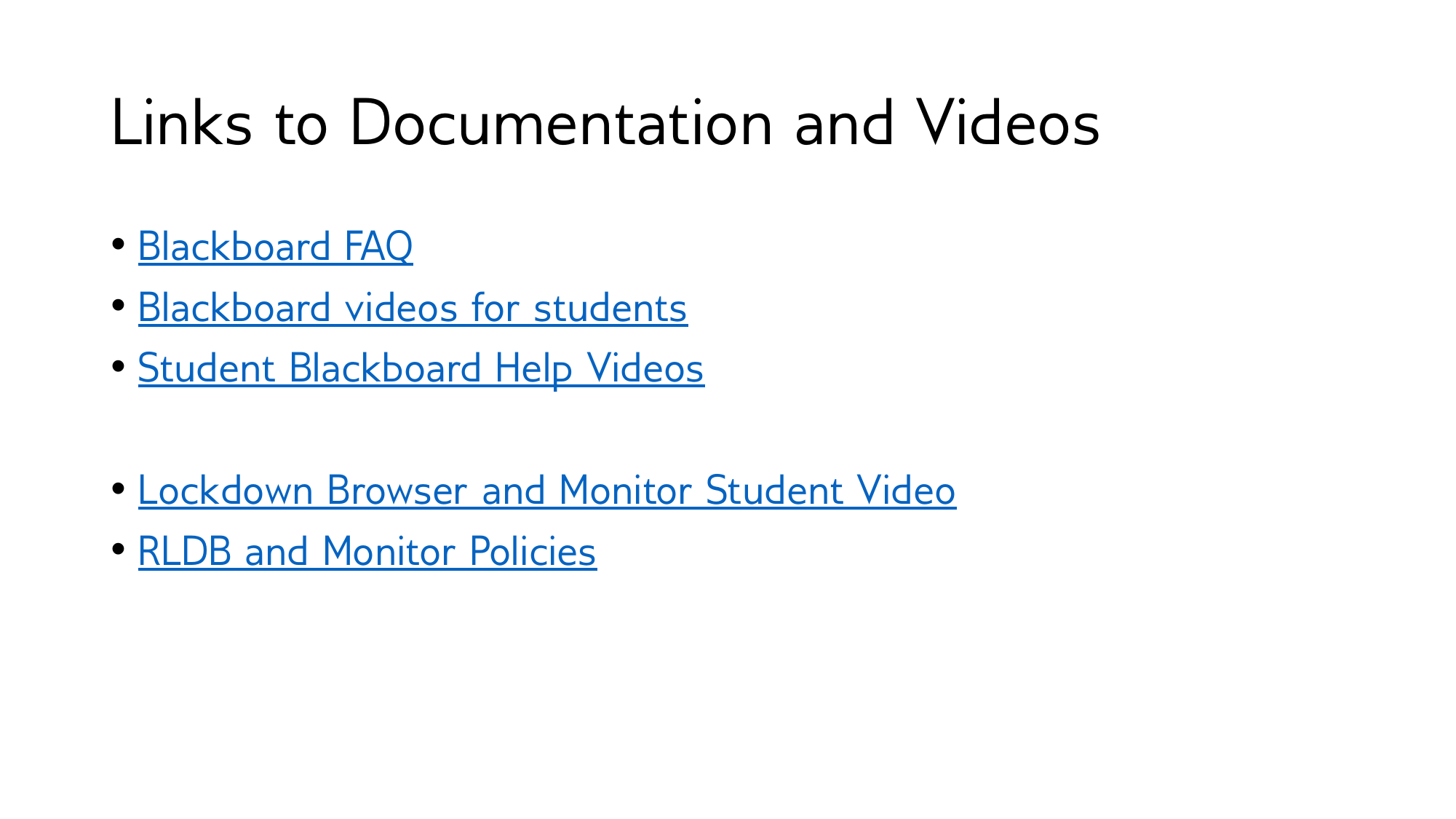

# Links to Documentation and Videos
Blackboard FAQ
Blackboard videos for students
Student Blackboard Help Videos

Lockdown Browser and Monitor Student Video
RLDB and Monitor Policies